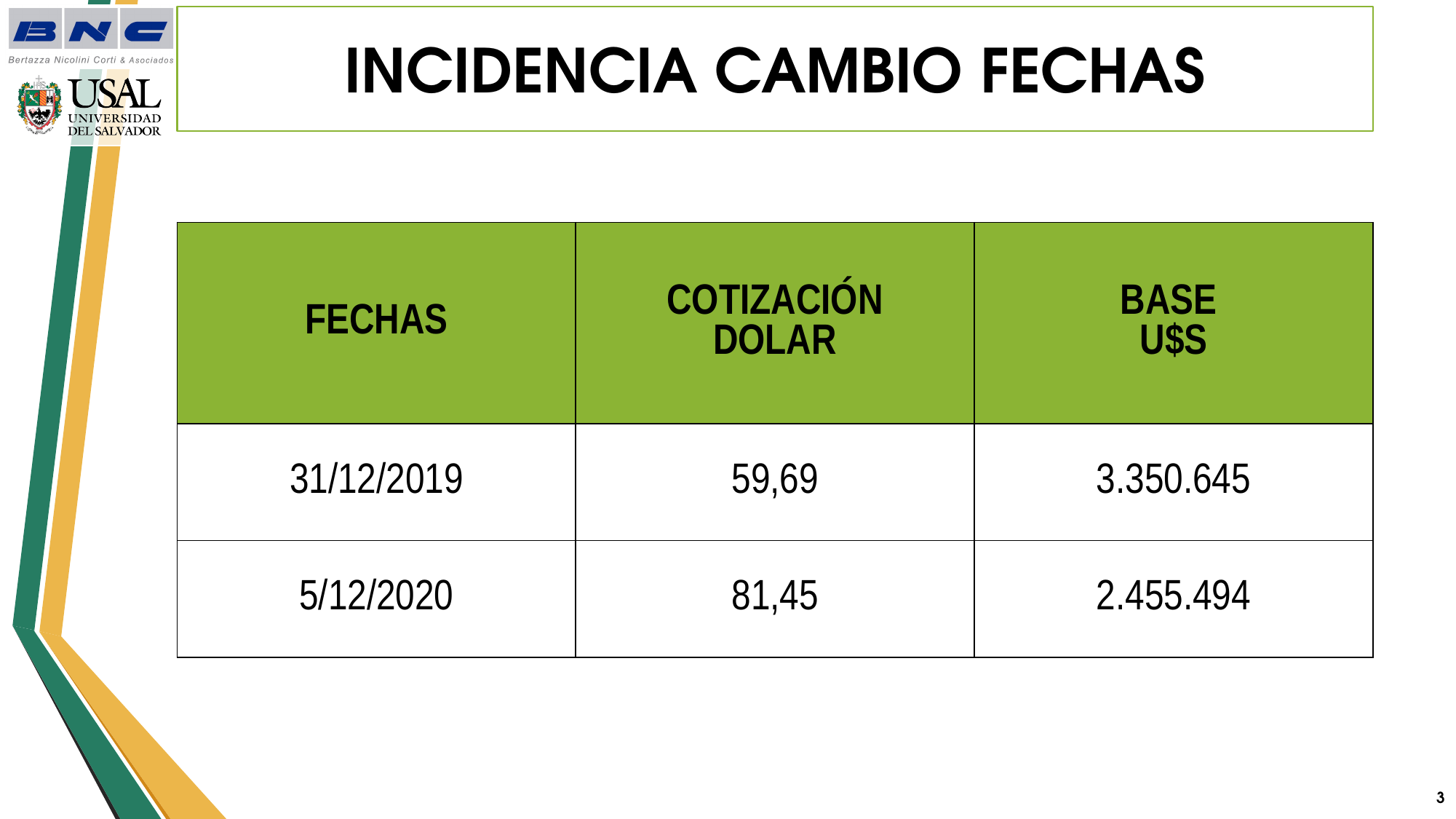

# INCIDENCIA CAMBIO FECHAS
| FECHAS | COTIZACIÓN DOLAR | BASE U$S |
| --- | --- | --- |
| 31/12/2019 | 59,69 | 3.350.645 |
| 5/12/2020 | 81,45 | 2.455.494 |
3